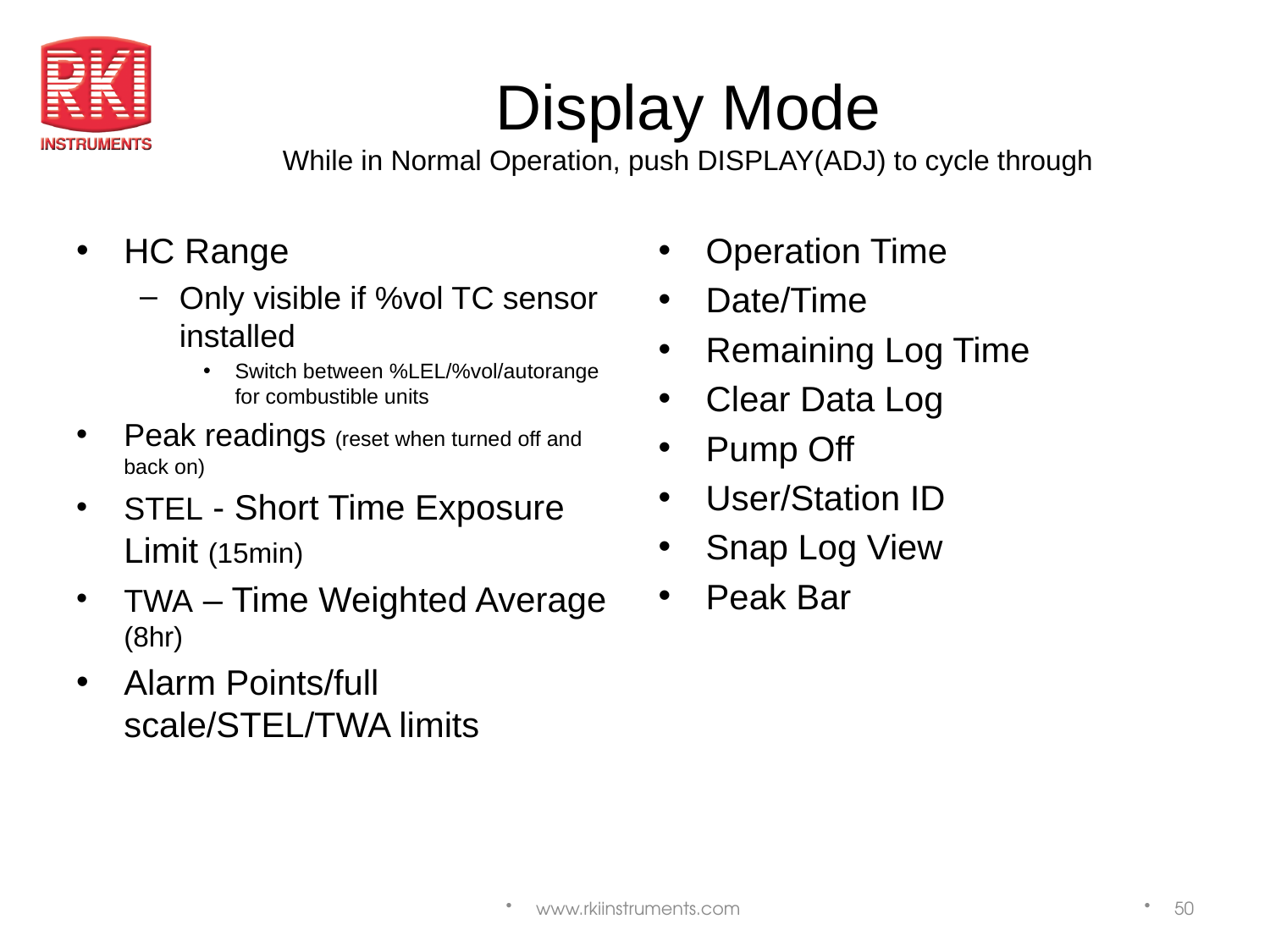

# Display Mode While in Normal Operation, push DISPLAY(ADJ) to cycle through
HC Range
Only visible if %vol TC sensor installed
Switch between %LEL/%vol/autorange for combustible units
Peak readings (reset when turned off and back on)
STEL - Short Time Exposure Limit (15min)
TWA – Time Weighted Average (8hr)
Alarm Points/full scale/STEL/TWA limits

Operation Time
Date/Time
Remaining Log Time
Clear Data Log
Pump Off
User/Station ID
Snap Log View
Peak Bar
www.rkiinstruments.com
50